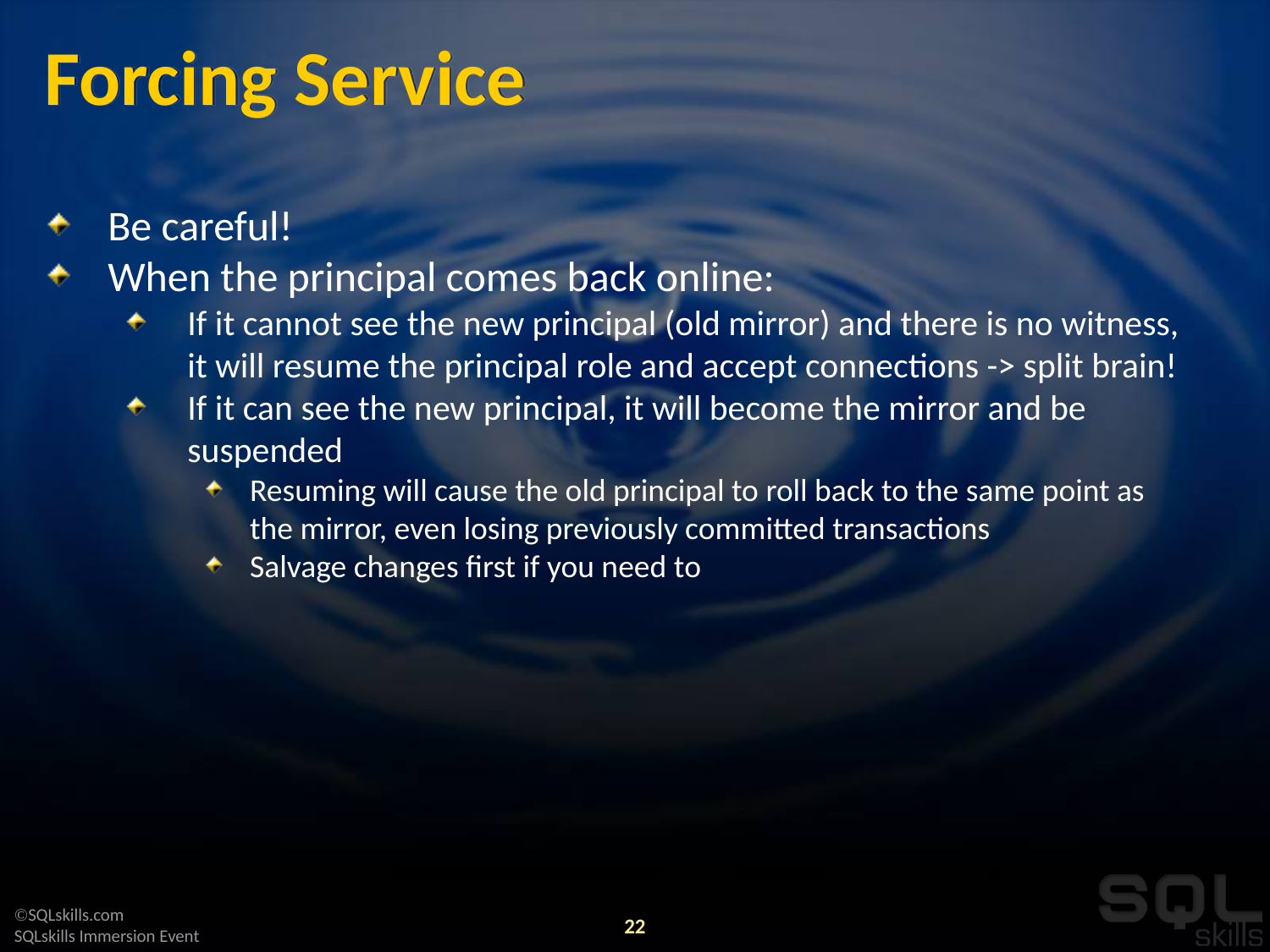

# Forcing Service
Be careful!
When the principal comes back online:
If it cannot see the new principal (old mirror) and there is no witness, it will resume the principal role and accept connections -> split brain!
If it can see the new principal, it will become the mirror and be suspended
Resuming will cause the old principal to roll back to the same point as the mirror, even losing previously committed transactions
Salvage changes first if you need to
22